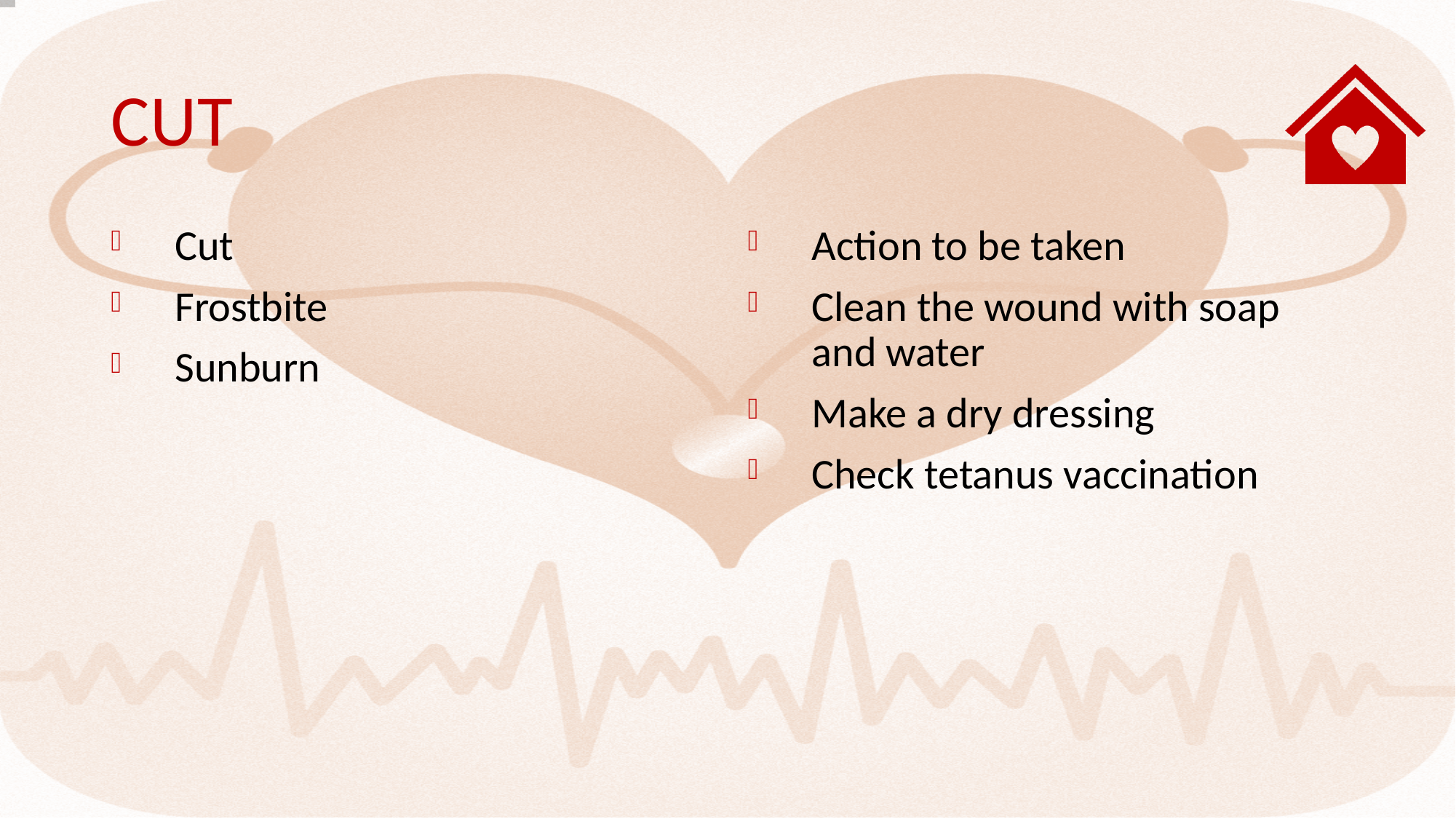

# Cut
Cut
Frostbite
Sunburn
Action to be taken
Clean the wound with soap and water
Make a dry dressing
Check tetanus vaccination